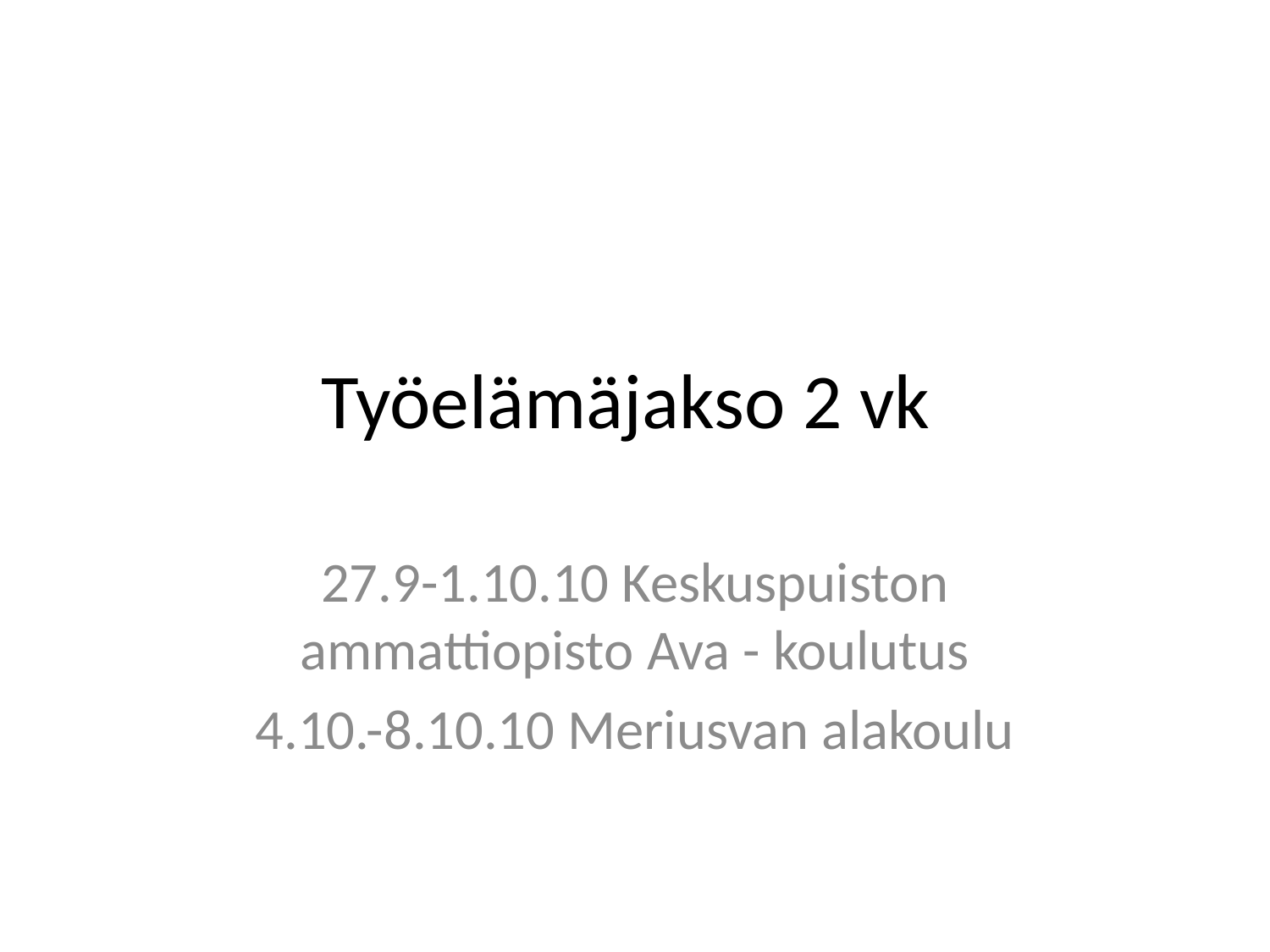

# Työelämäjakso 2 vk
27.9-1.10.10 Keskuspuiston ammattiopisto Ava - koulutus
4.10.-8.10.10 Meriusvan alakoulu